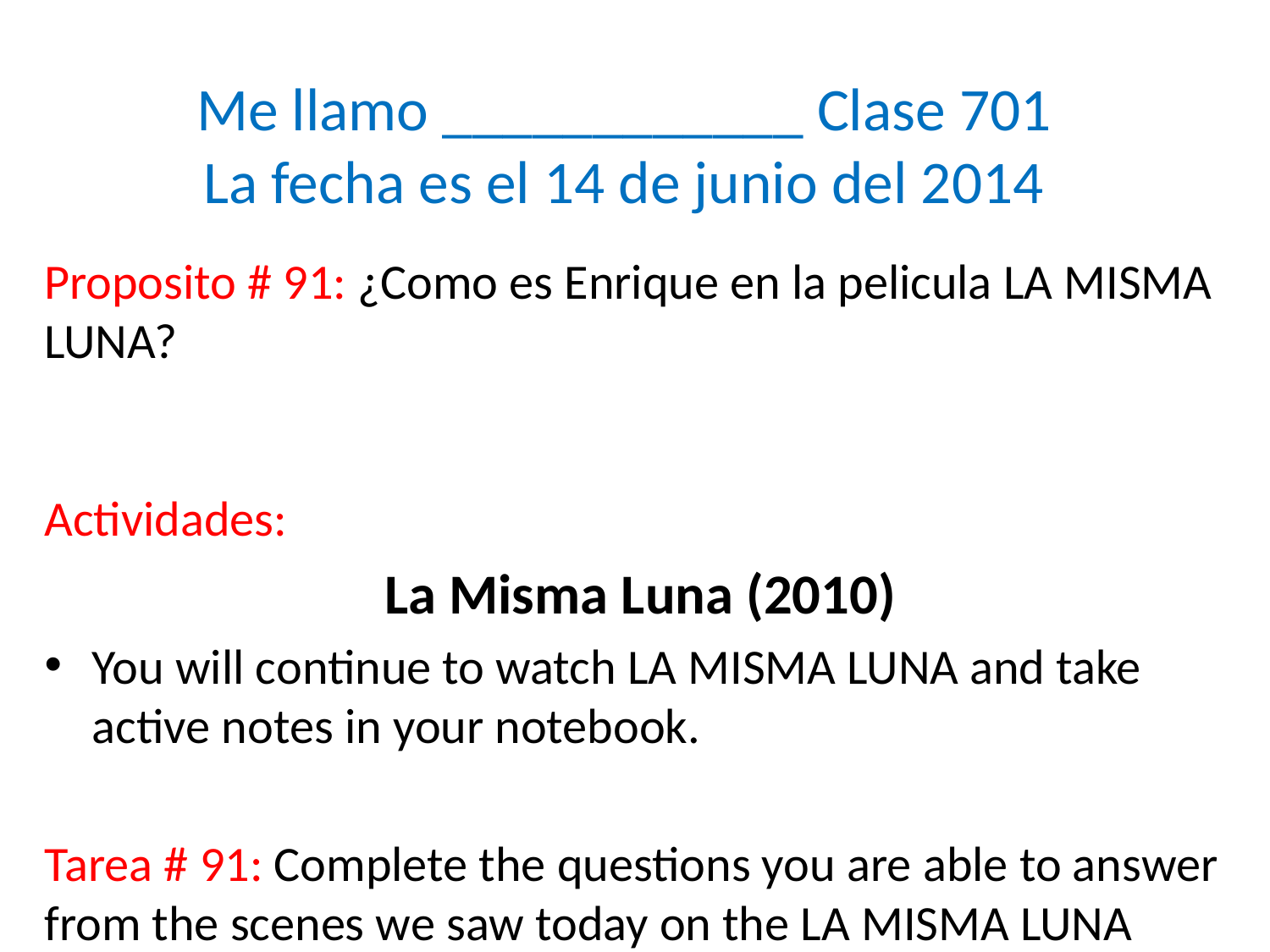

# Me llamo ____________ Clase 701 La fecha es el 14 de junio del 2014
Proposito # 91: ¿Como es Enrique en la pelicula LA MISMA LUNA?                                                                                                                                                                                                                                                                                                    Actividades:
La Misma Luna (2010)
You will continue to watch LA MISMA LUNA and take active notes in your notebook.

Tarea # 91: Complete the questions you are able to answer from the scenes we saw today on the LA MISMA LUNA Spanish Study Guide.